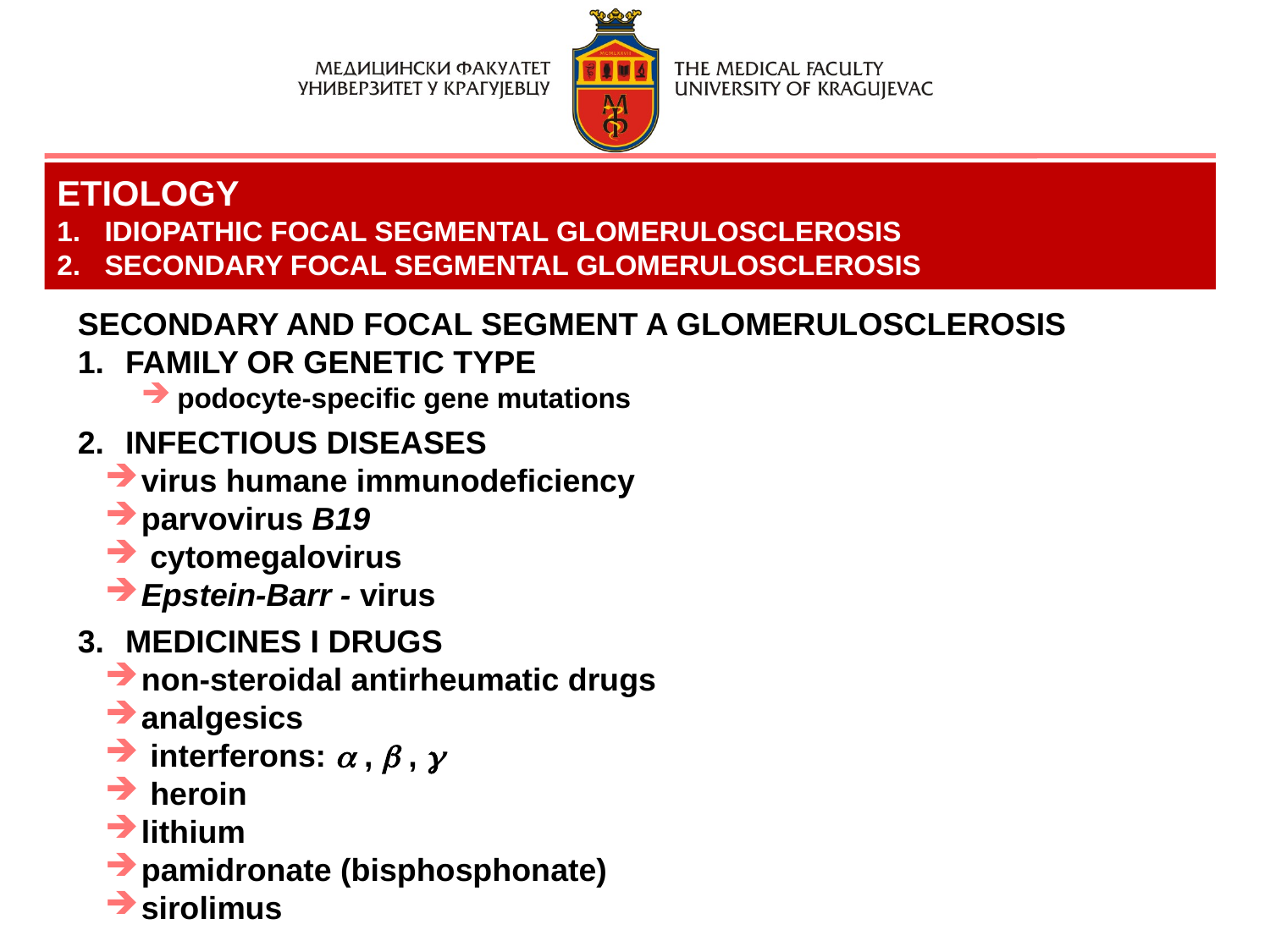

ETIOLOGY
IDIOPATHIC FOCAL SEGMENTAL GLOMERULOSCLEROSIS
SECONDARY FOCAL SEGMENTAL GLOMERULOSCLEROSIS
SECONDARY AND FOCAL SEGMENT A GLOMERULOSCLEROSIS
FAMILY OR GENETIC TYPE
podocyte-specific gene mutations

INFECTIOUS DISEASES
virus humane immunodeficiency
parvovirus B19
 cytomegalovirus
Epstein-Barr - virus

MEDICINES I DRUGS
non-steroidal antirheumatic drugs
analgesics
 interferons: α , β , γ
 heroin
lithium
pamidronate (bisphosphonate)
sirolimus